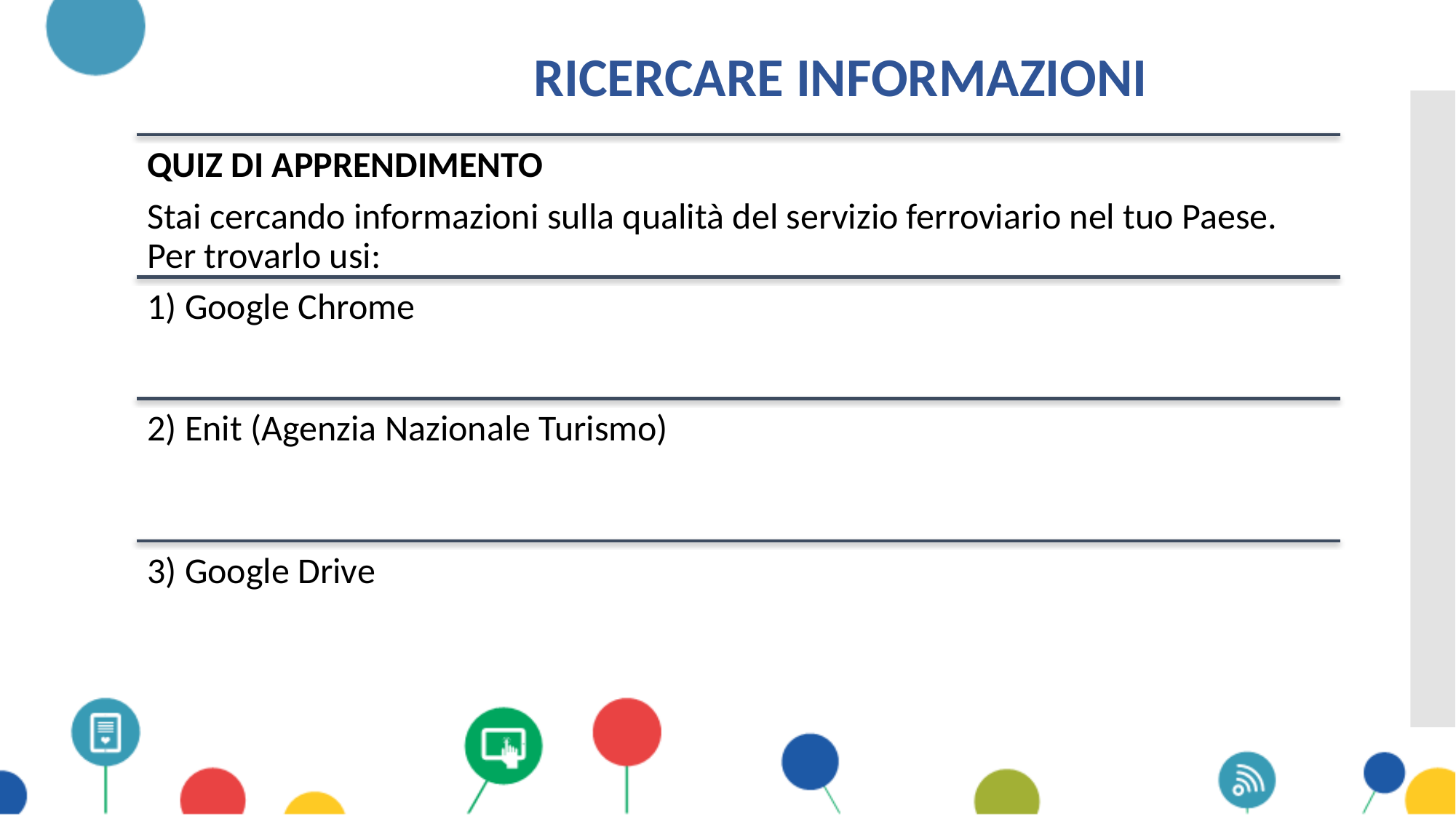

# Ricercare informazioni

QUIZ DI APPRENDIMENTO
Stai cercando informazioni sulla qualità del servizio ferroviario nel tuo Paese. Per trovarlo usi:

1) Google Chrome

2) Enit (Agenzia Nazionale Turismo)

3) Google Drive